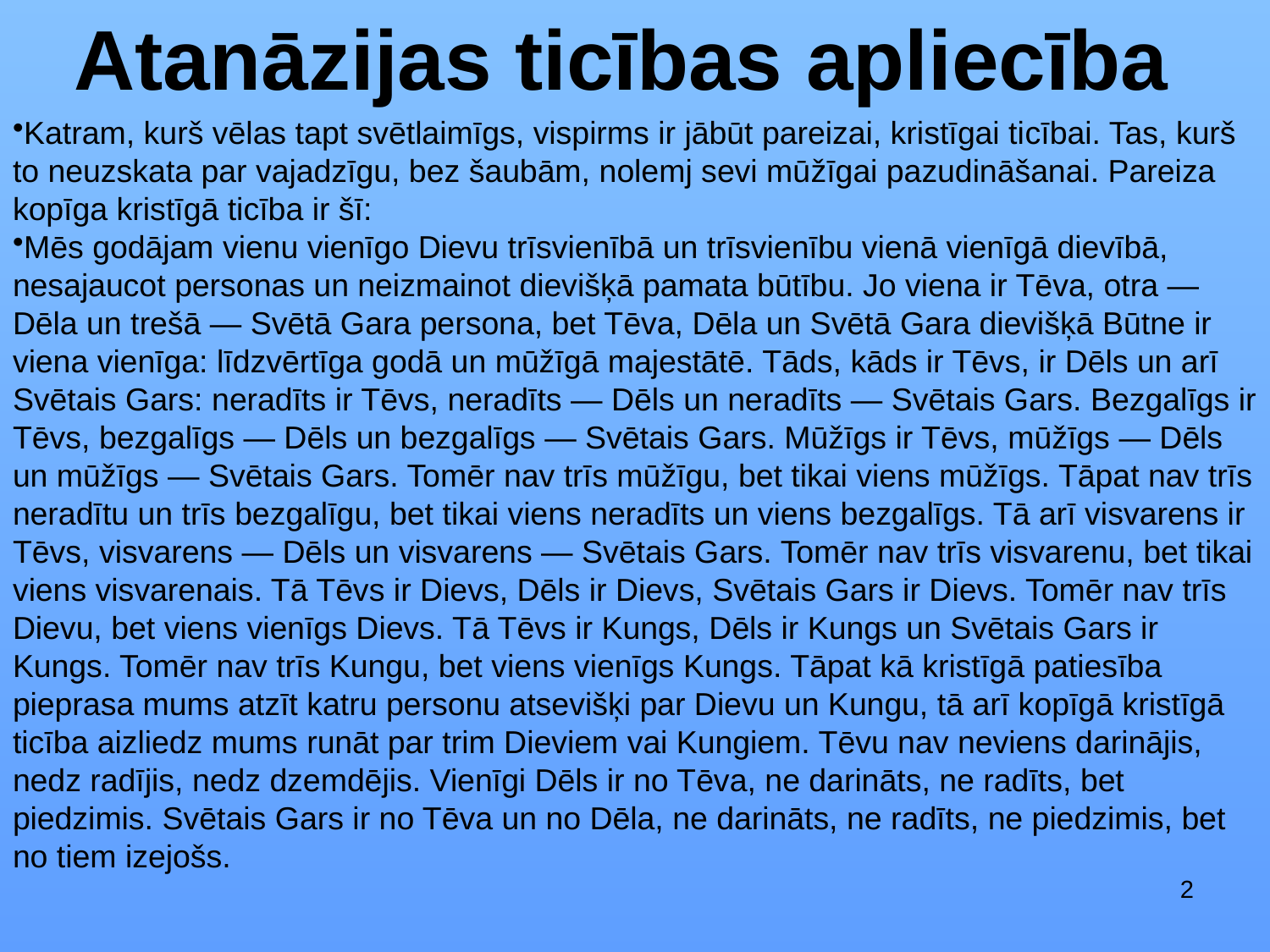

Atanāzijas ticības apliecība
Katram, kurš vēlas tapt svētlaimīgs, vispirms ir jābūt pareizai, kristīgai ti­cībai. Tas, kurš to neuzskata par vajadzīgu, bez šaubām, nolemj sevi mū­žīgai pazudināšanai. Pareiza kopīga kristīgā ticība ir šī:
Mēs godājam vienu vienīgo Dievu trīsvienībā un trīsvienību vienā vienīgā dievībā, nesajaucot personas un neizmainot dievišķā pamata būtību. Jo viena ir Tēva, otra — Dēla un trešā — Svētā Gara persona, bet Tēva, Dēla un Svētā Gara dievišķā Būtne ir viena vienīga: līdzvērtīga godā un mūžīgā majestātē. Tāds, kāds ir Tēvs, ir Dēls un arī Svētais Gars: neradīts ir Tēvs, neradīts — Dēls un neradīts — Svētais Gars. Bezgalīgs ir Tēvs, bezgalīgs — Dēls un bezgalīgs — Svētais Gars. Mūžīgs ir Tēvs, mūžīgs — Dēls un mūžīgs — Svētais Gars. Tomēr nav trīs mūžīgu, bet tikai viens mūžīgs. Tāpat nav trīs neradītu un trīs bezgalīgu, bet tikai viens neradīts un viens bezgalīgs. Tā arī visvarens ir Tēvs, visvarens — Dēls un visvarens — Svētais Gars. Tomēr nav trīs visvarenu, bet tikai viens visvarenais. Tā Tēvs ir Dievs, Dēls ir Dievs, Svētais Gars ir Dievs. Tomēr nav trīs Dievu, bet viens vienīgs Dievs. Tā Tēvs ir Kungs, Dēls ir Kungs un Svētais Gars ir Kungs. Tomēr nav trīs Kungu, bet viens vienīgs Kungs. Tāpat kā kristīgā patiesība pieprasa mums atzīt katru personu atsevišķi par Dievu un Kungu, tā arī kopīgā kristīgā ticība aizliedz mums runāt par trim Dieviem vai Kungiem. Tēvu nav neviens darinājis, nedz radījis, nedz dzemdējis. Vienīgi Dēls ir no Tēva, ne darināts, ne radīts, bet piedzimis. Svētais Gars ir no Tēva un no Dēla, ne darināts, ne radīts, ne piedzimis, bet no tiem izejošs.
2